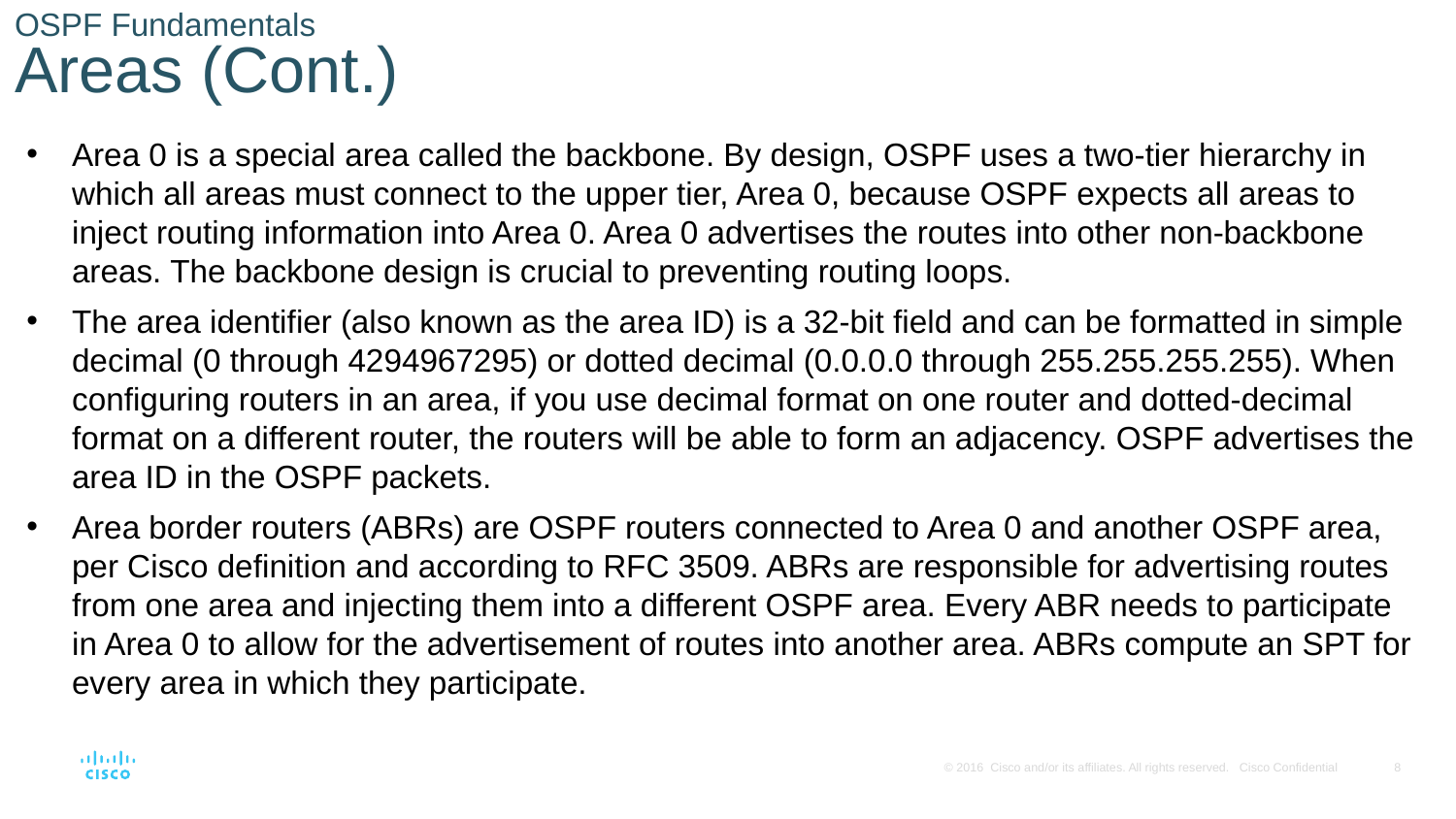

# OSPF Fundamentals Areas (Cont.)
Area 0 is a special area called the backbone. By design, OSPF uses a two-tier hierarchy in which all areas must connect to the upper tier, Area 0, because OSPF expects all areas to inject routing information into Area 0. Area 0 advertises the routes into other non-backbone areas. The backbone design is crucial to preventing routing loops.
The area identifier (also known as the area ID) is a 32-bit field and can be formatted in simple decimal (0 through 4294967295) or dotted decimal (0.0.0.0 through 255.255.255.255). When configuring routers in an area, if you use decimal format on one router and dotted-decimal format on a different router, the routers will be able to form an adjacency. OSPF advertises the area ID in the OSPF packets.
Area border routers (ABRs) are OSPF routers connected to Area 0 and another OSPF area, per Cisco definition and according to RFC 3509. ABRs are responsible for advertising routes from one area and injecting them into a different OSPF area. Every ABR needs to participate in Area 0 to allow for the advertisement of routes into another area. ABRs compute an SPT for every area in which they participate.